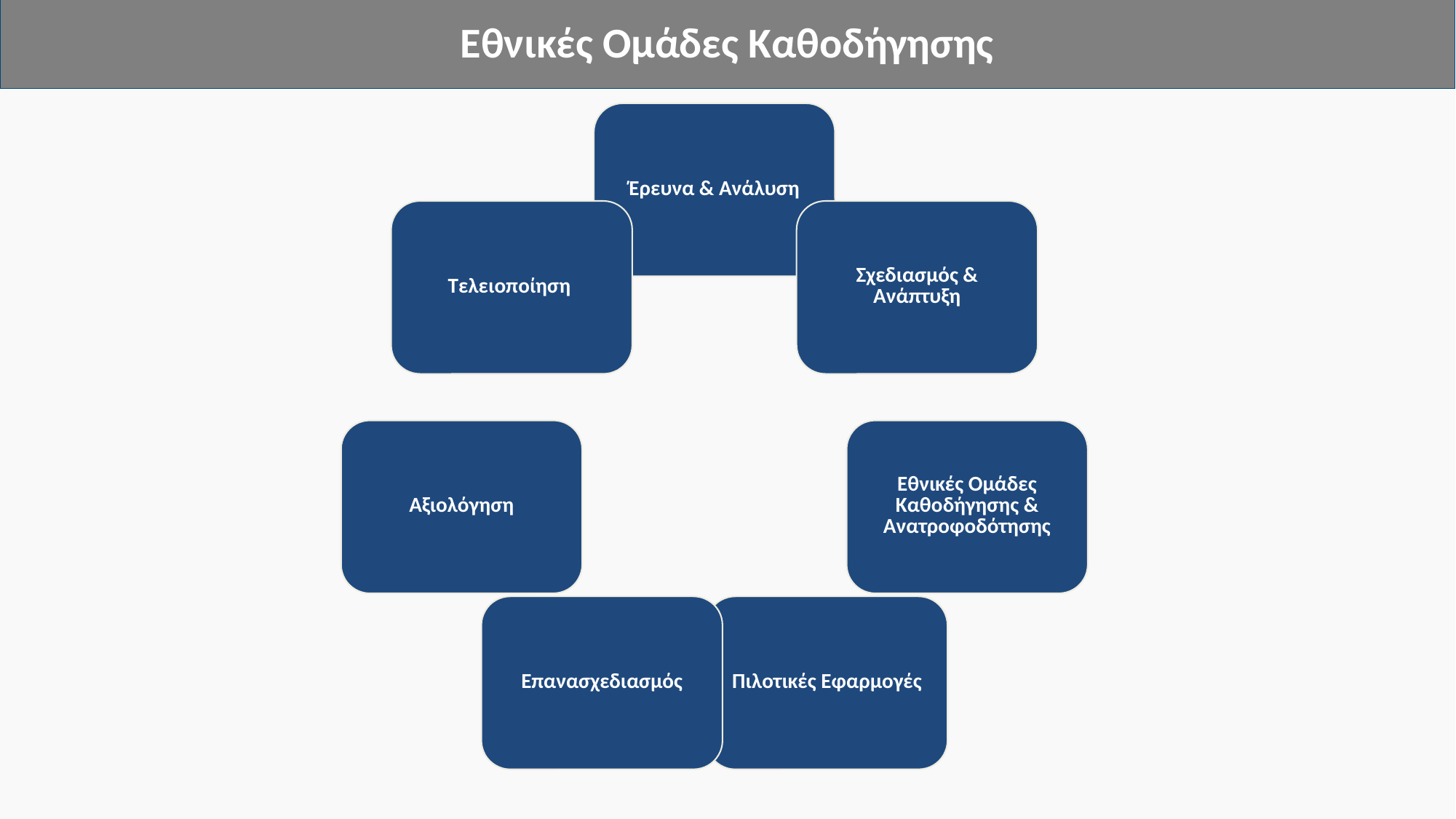

# Εθνικές Ομάδες Καθοδήγησης
Έρευνα & Ανάλυση
Σχεδιασμός & Ανάπτυξη
Εθνικές Ομάδες Καθοδήγησης & Ανατροφοδότησης
Πιλοτικές Εφαρμογές
Επανασχεδιασμός
Αξιολόγηση
Τελειοποίηση